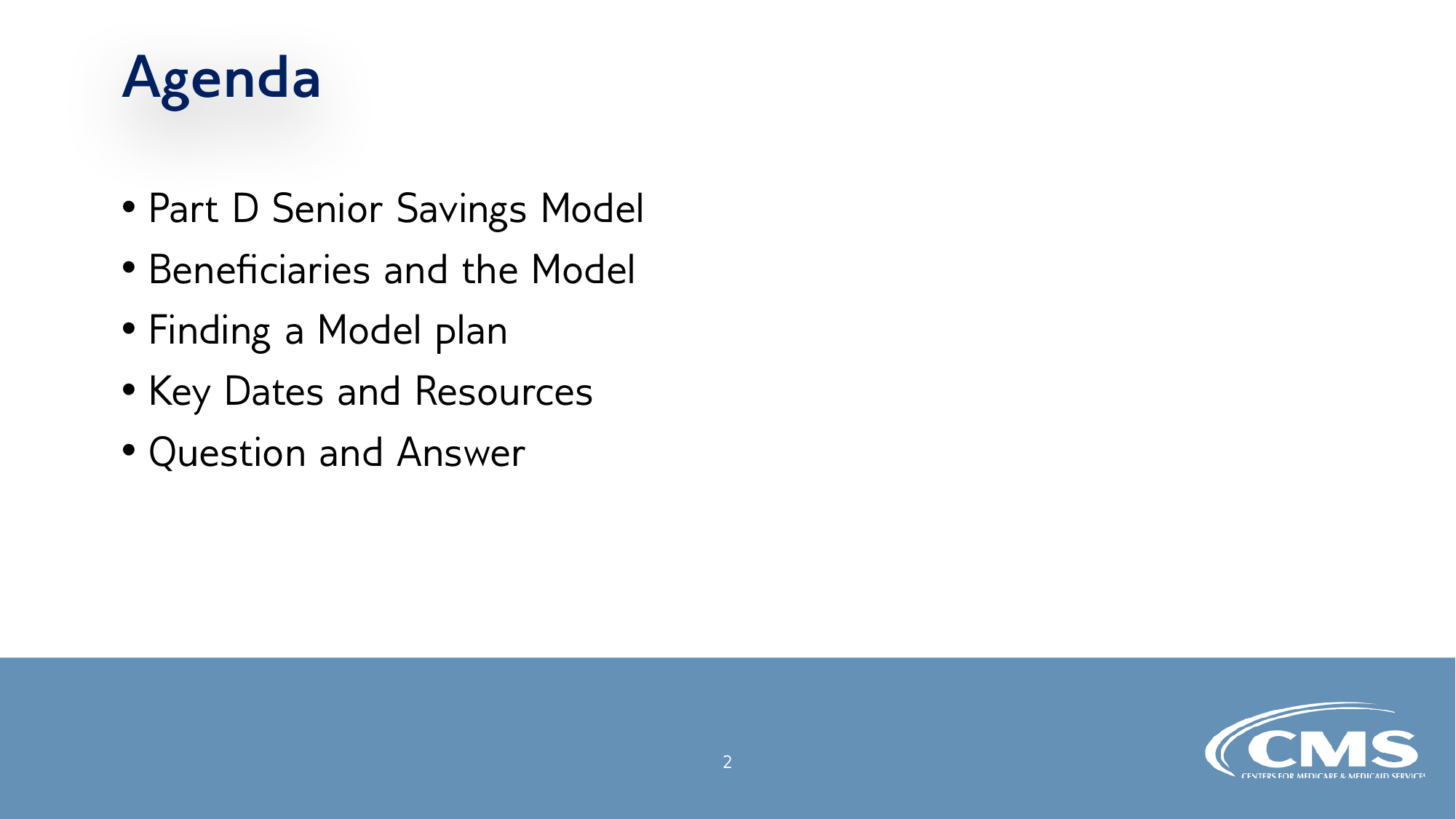

# Agenda
2

Part D Senior Savings Model
Beneficiaries and the Model
Finding a Model plan
Key Dates and Resources
Question and Answer
2